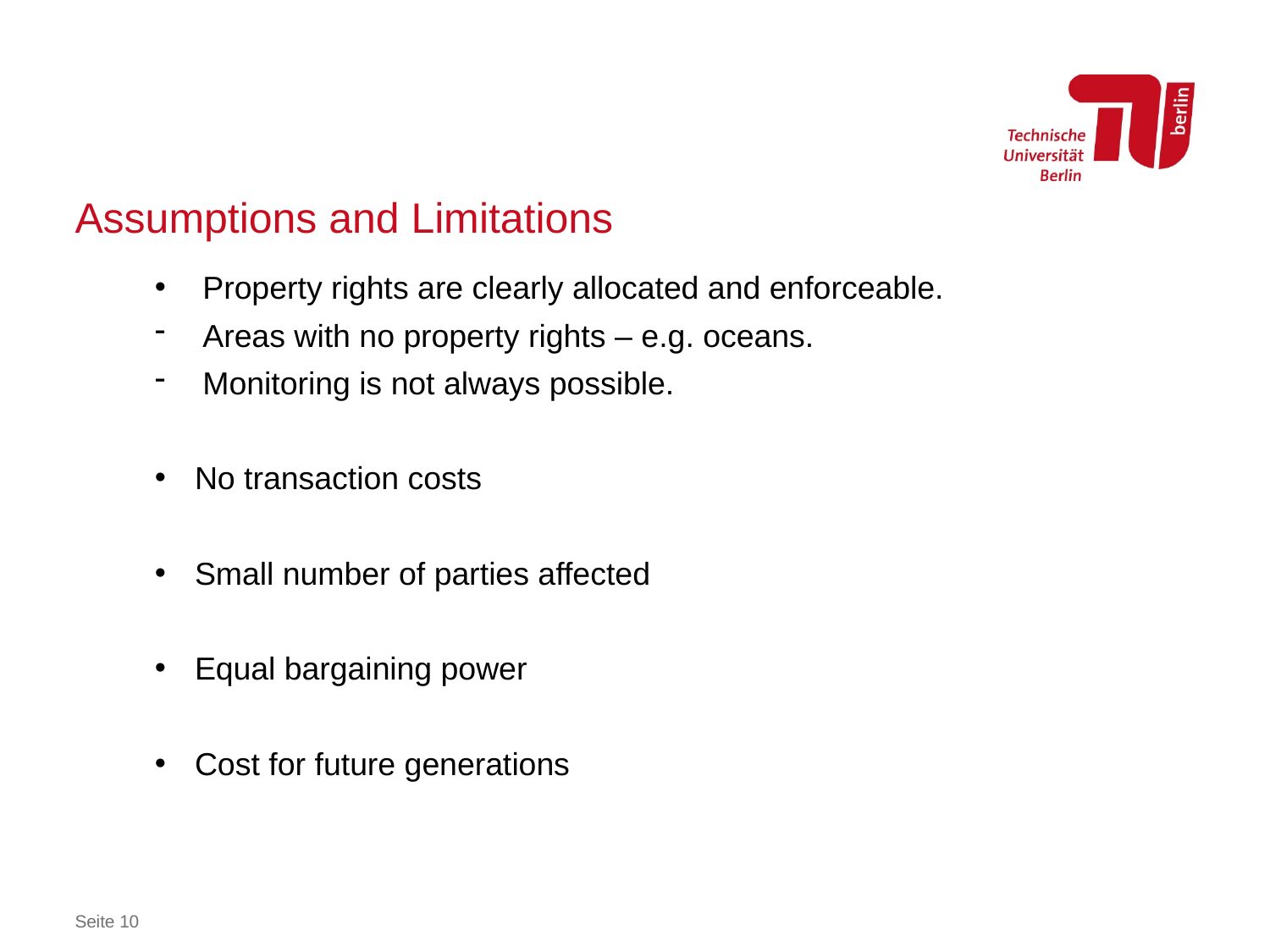

# Assumptions and Limitations
Property rights are clearly allocated and enforceable.
Areas with no property rights – e.g. oceans.
Monitoring is not always possible.

No transaction costs

Small number of parties affected

Equal bargaining power

Cost for future generations

Seite 10